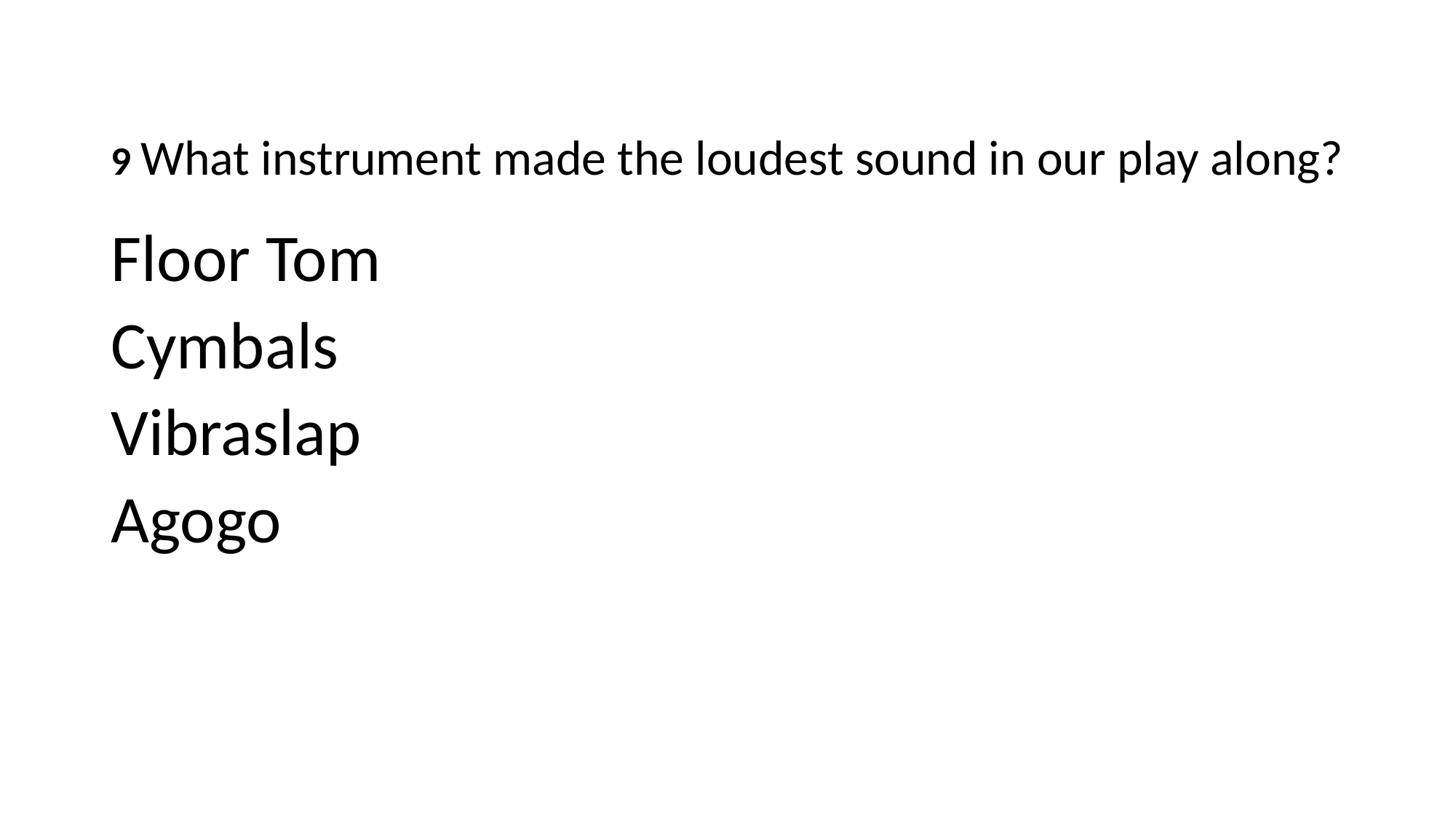

# 9 What instrument made the loudest sound in our play along?
Floor Tom
Cymbals
Vibraslap
Agogo